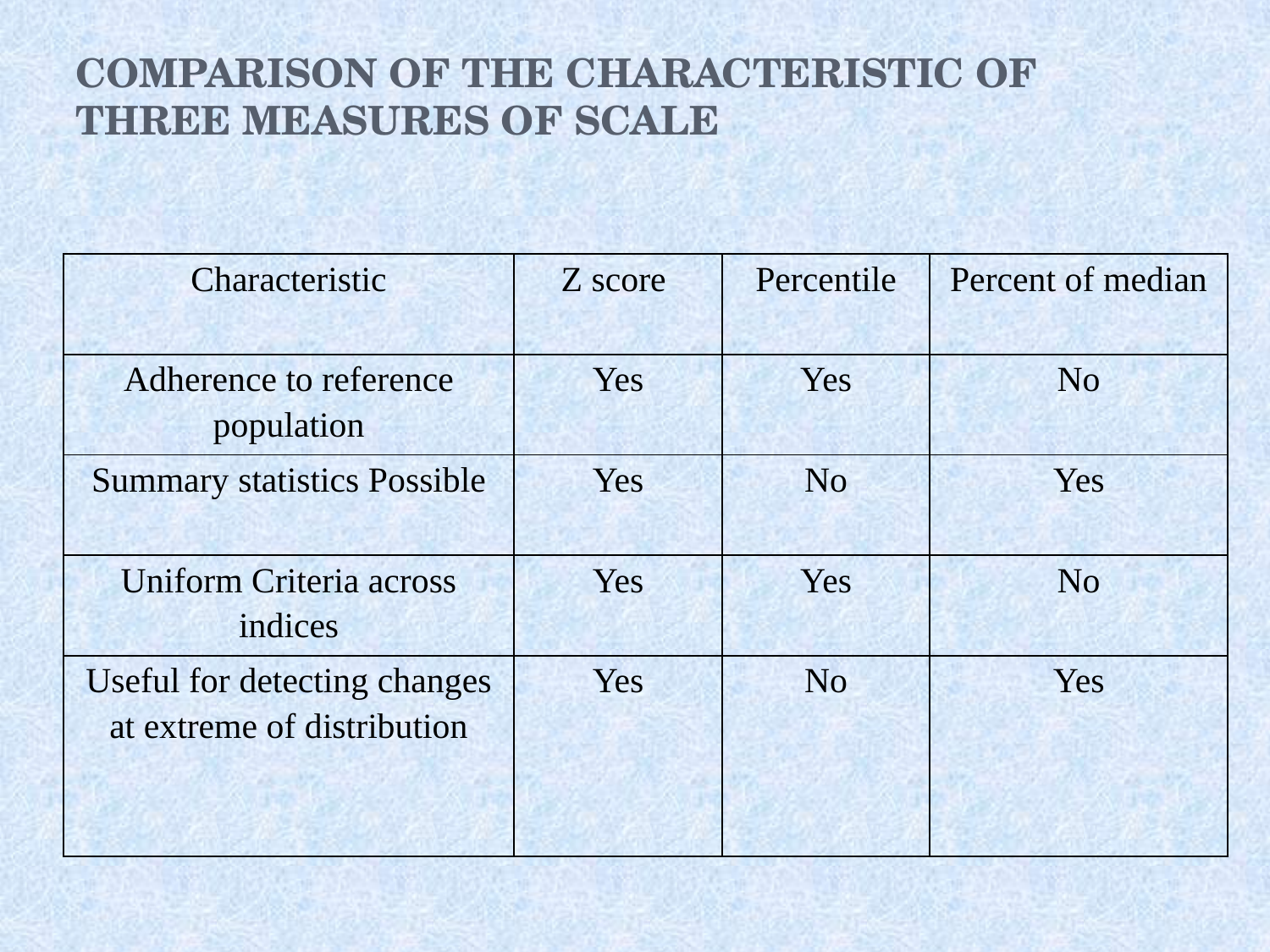

# Comparison of the characteristic of three measures of scale
| Characteristic | Z score | Percentile | Percent of median |
| --- | --- | --- | --- |
| Adherence to reference population | Yes | Yes | No |
| Summary statistics Possible | Yes | No | Yes |
| Uniform Criteria across indices | Yes | Yes | No |
| Useful for detecting changes at extreme of distribution | Yes | No | Yes |